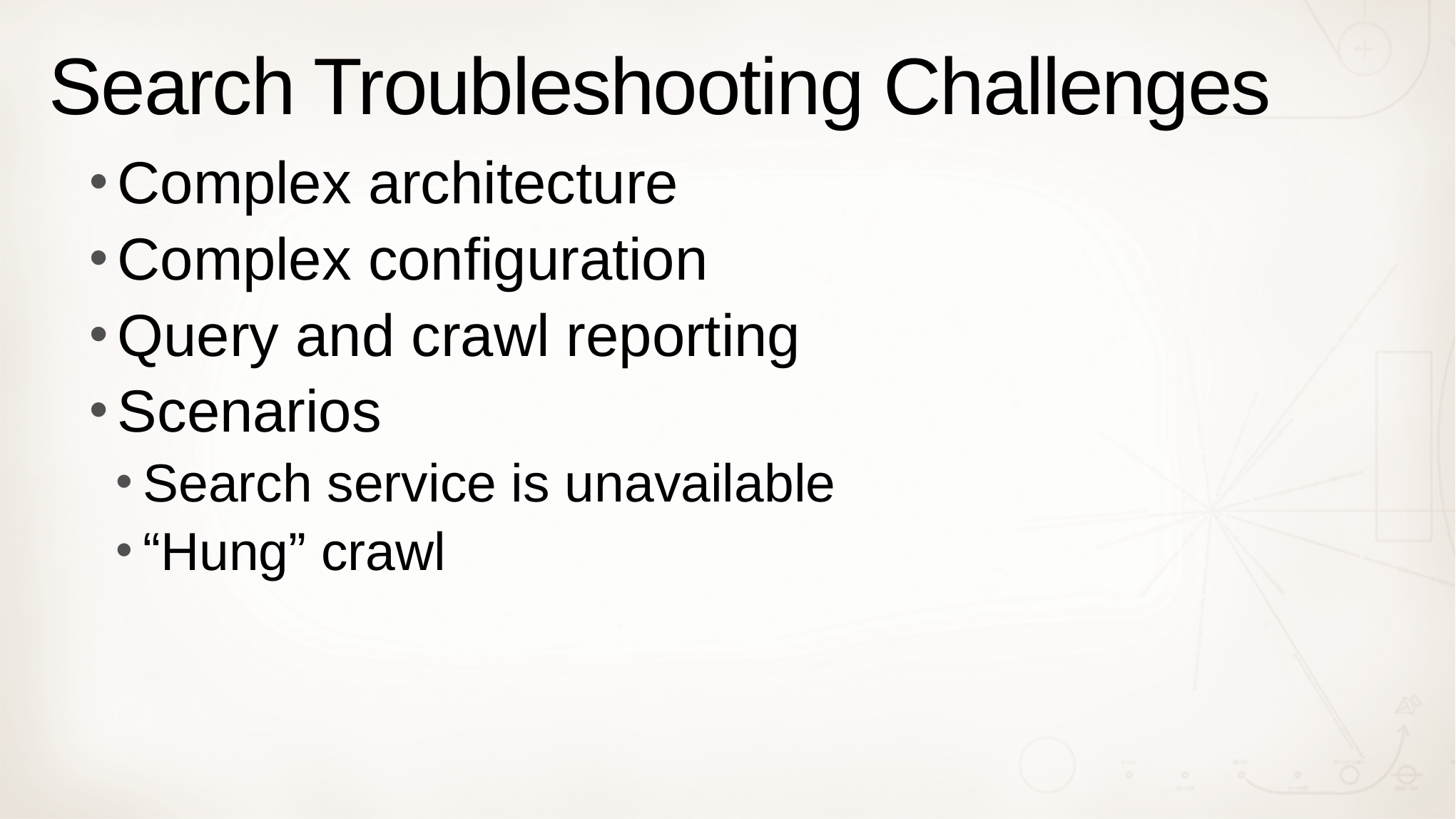

# Search Troubleshooting Challenges
Complex architecture
Complex configuration
Query and crawl reporting
Scenarios
Search service is unavailable
“Hung” crawl